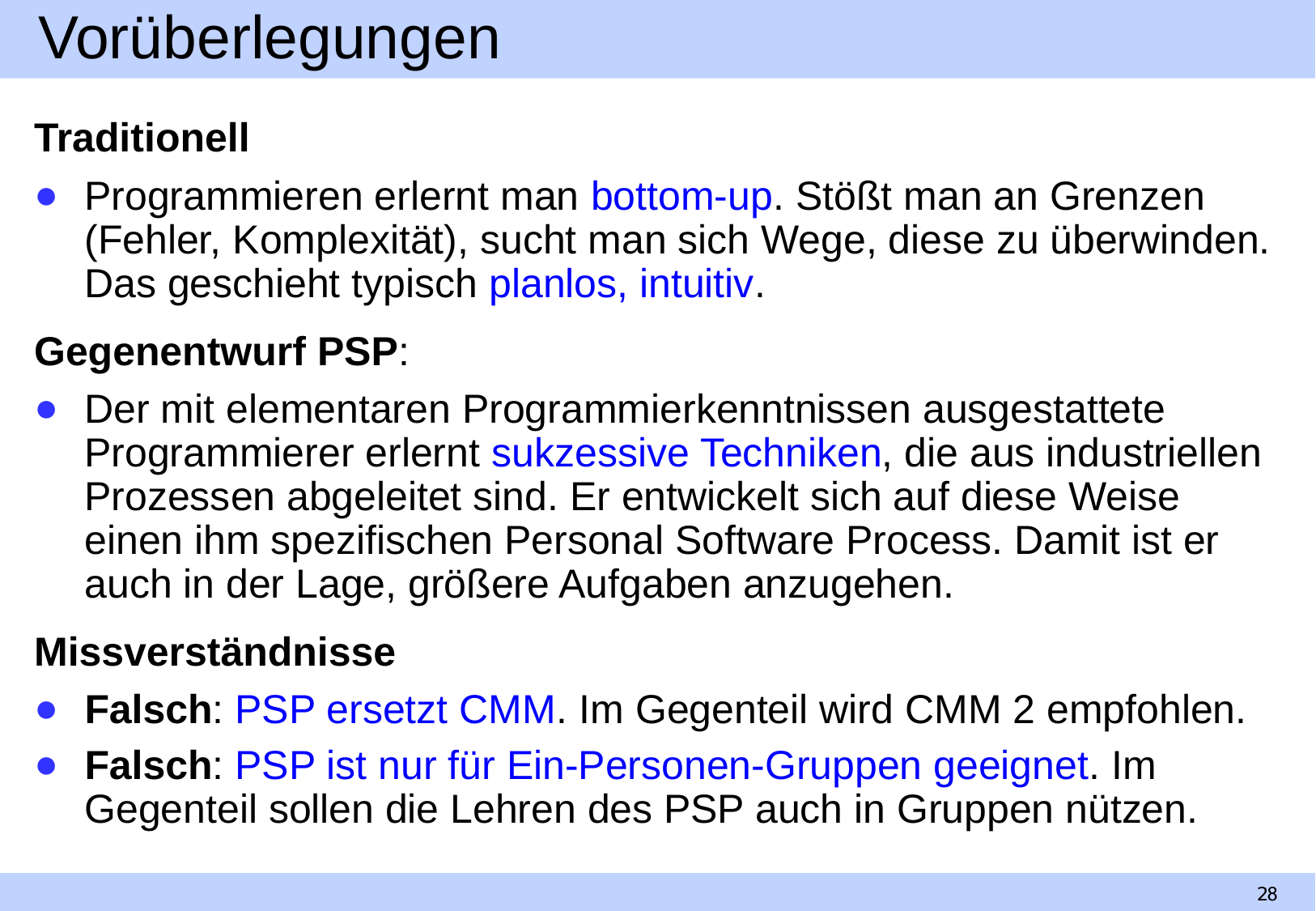

# Vorüberlegungen
Traditionell
Programmieren erlernt man bottom-up. Stößt man an Grenzen (Fehler, Komplexität), sucht man sich Wege, diese zu überwinden. Das geschieht typisch planlos, intuitiv.
Gegenentwurf PSP:
Der mit elementaren Programmierkenntnissen ausgestattete Programmierer erlernt sukzessive Techniken, die aus industriellen Prozessen abgeleitet sind. Er entwickelt sich auf diese Weise einen ihm spezifischen Personal Software Process. Damit ist er auch in der Lage, größere Aufgaben anzugehen.
Missverständnisse
Falsch: PSP ersetzt CMM. Im Gegenteil wird CMM 2 empfohlen.
Falsch: PSP ist nur für Ein-Personen-Gruppen geeignet. Im Gegenteil sollen die Lehren des PSP auch in Gruppen nützen.

28